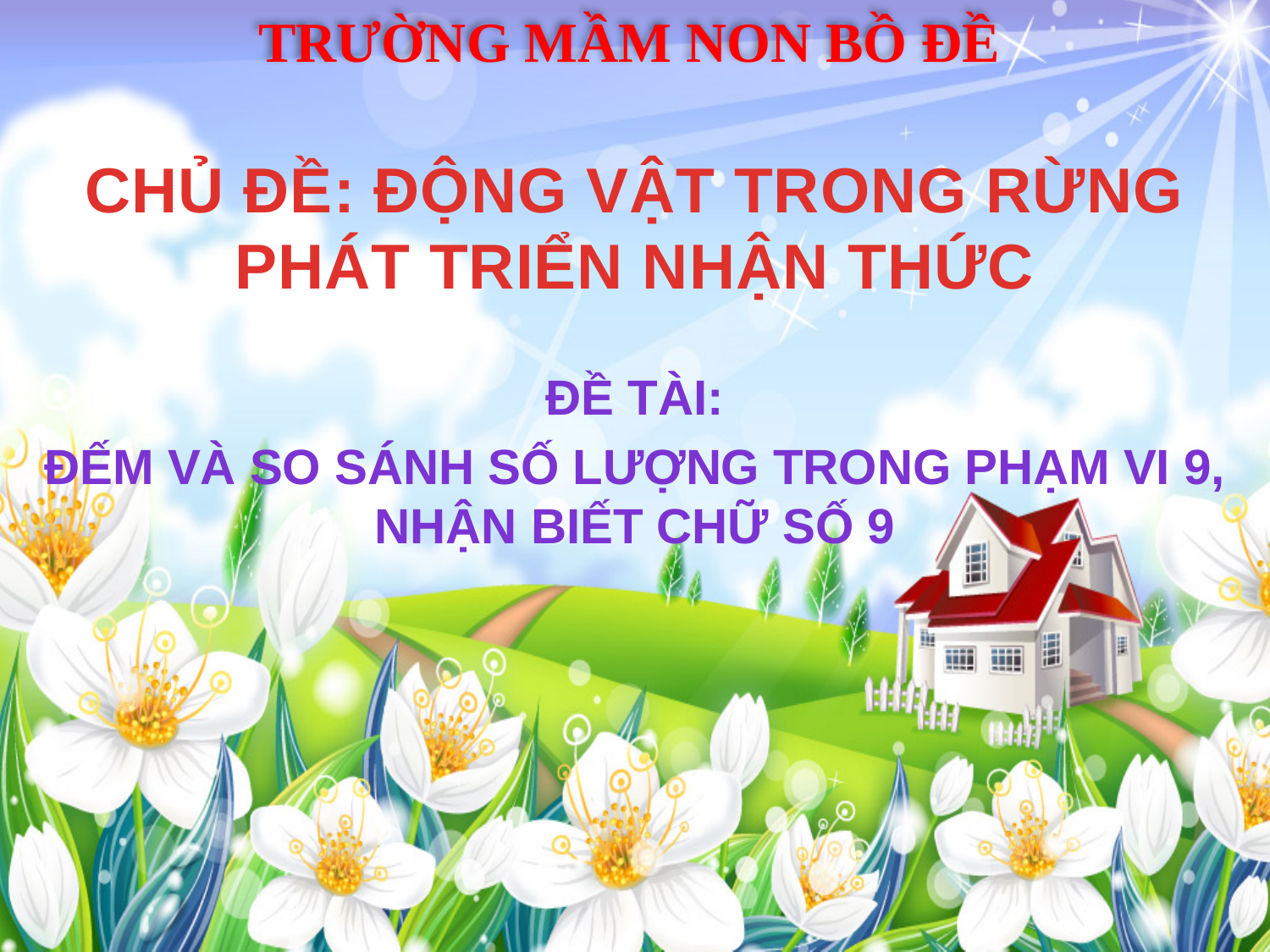

TRƯỜNG MẦM NON BỒ ĐỀ
# CHỦ ĐỀ: ĐỘNG VẬT TRONG RỪNG PHÁT TRIỂN NHẬN THỨC
ĐỀ TÀI:
ĐẾM VÀ SO SÁNH SỐ LƯỢNG TRONG PHẠM VI 9, NHẬN BIẾT CHỮ SỐ 9